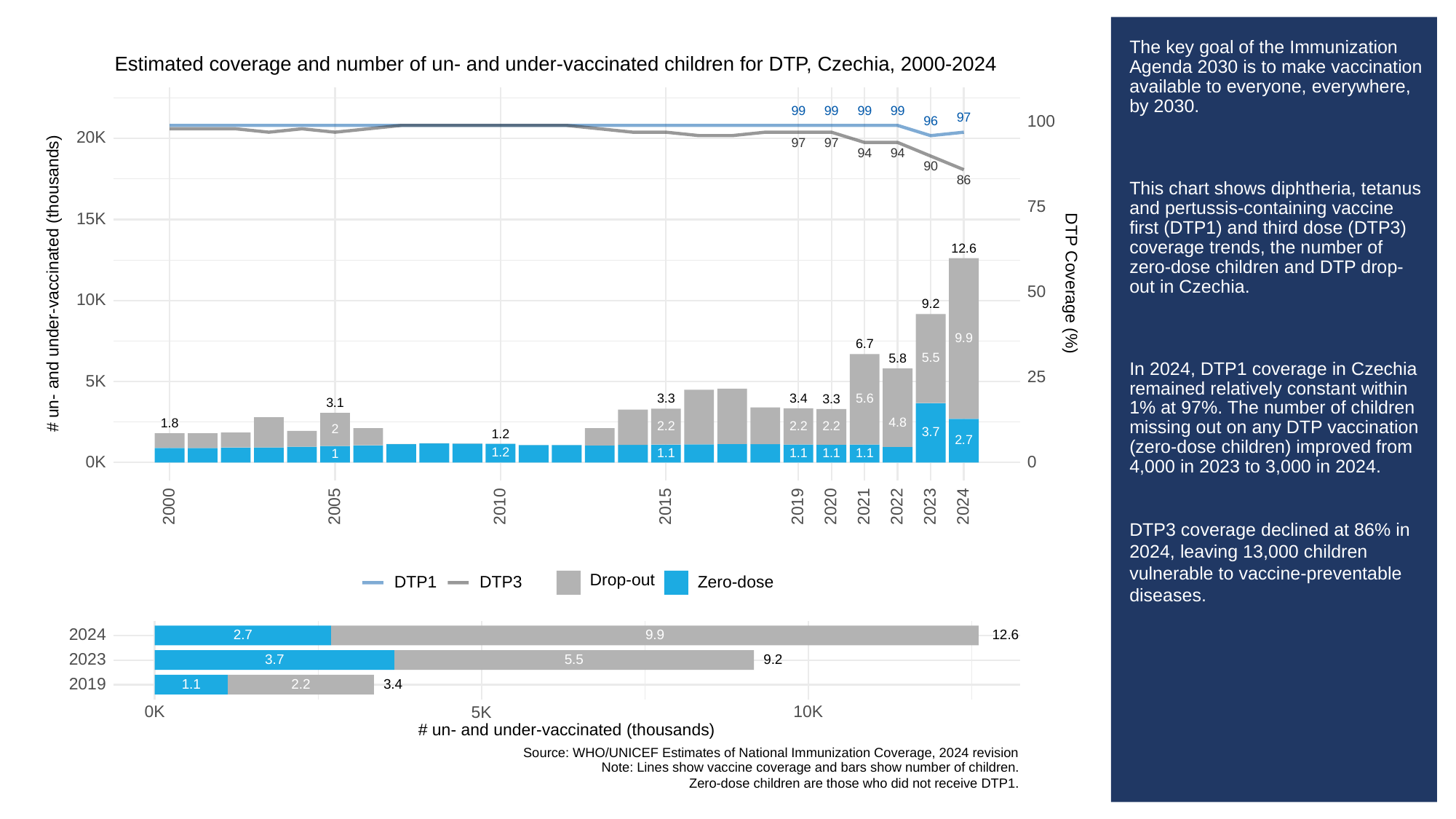

# The key goal of the Immunization Agenda 2030 is to make vaccination available to everyone, everywhere, by 2030.

This chart shows diphtheria, tetanus and pertussis-containing vaccine first (DTP1) and third dose (DTP3) coverage trends, the number of zero-dose children and DTP drop-out in Czechia.

In 2024, DTP1 coverage in Czechia remained relatively constant within 1% at 97%. The number of children missing out on any DTP vaccination (zero-dose children) improved from 4,000 in 2023 to 3,000 in 2024.

DTP3 coverage declined at 86% in 2024, leaving 13,000 children vulnerable to vaccine-preventable diseases.

Estimated coverage and number of un- and under-vaccinated children for DTP, Czechia, 2000-2024

99
99
99
99
97
100
96

20K

97
97
94
94
90
86

75
15K

12.6

# un- and under-vaccinated (thousands)
DTP Coverage (%)
50
10K
9.2

9.9
6.7

5.5

5.8

25
5K

3.4
5.6
3.3
3.3
3.1

4.8

1.8
2.2
2.2

2.2
2
3.7

1.2

2.7

1.2
1.1
1.1
1.1
1.1
1
0K
0

2023
2000
2005
2010
2015
2019
2020
2021
2022
2024

Drop-out
DTP3
Zero-dose
DTP1

2024
9.9
12.6
2.7

2023
3.7
9.2
5.5

2019
3.4
1.1
2.2

0K
10K
5K
# un- and under-vaccinated (thousands)
Source: WHO/UNICEF Estimates of National Immunization Coverage, 2024 revision
Note: Lines show vaccine coverage and bars show number of children.
Zero-dose children are those who did not receive DTP1.